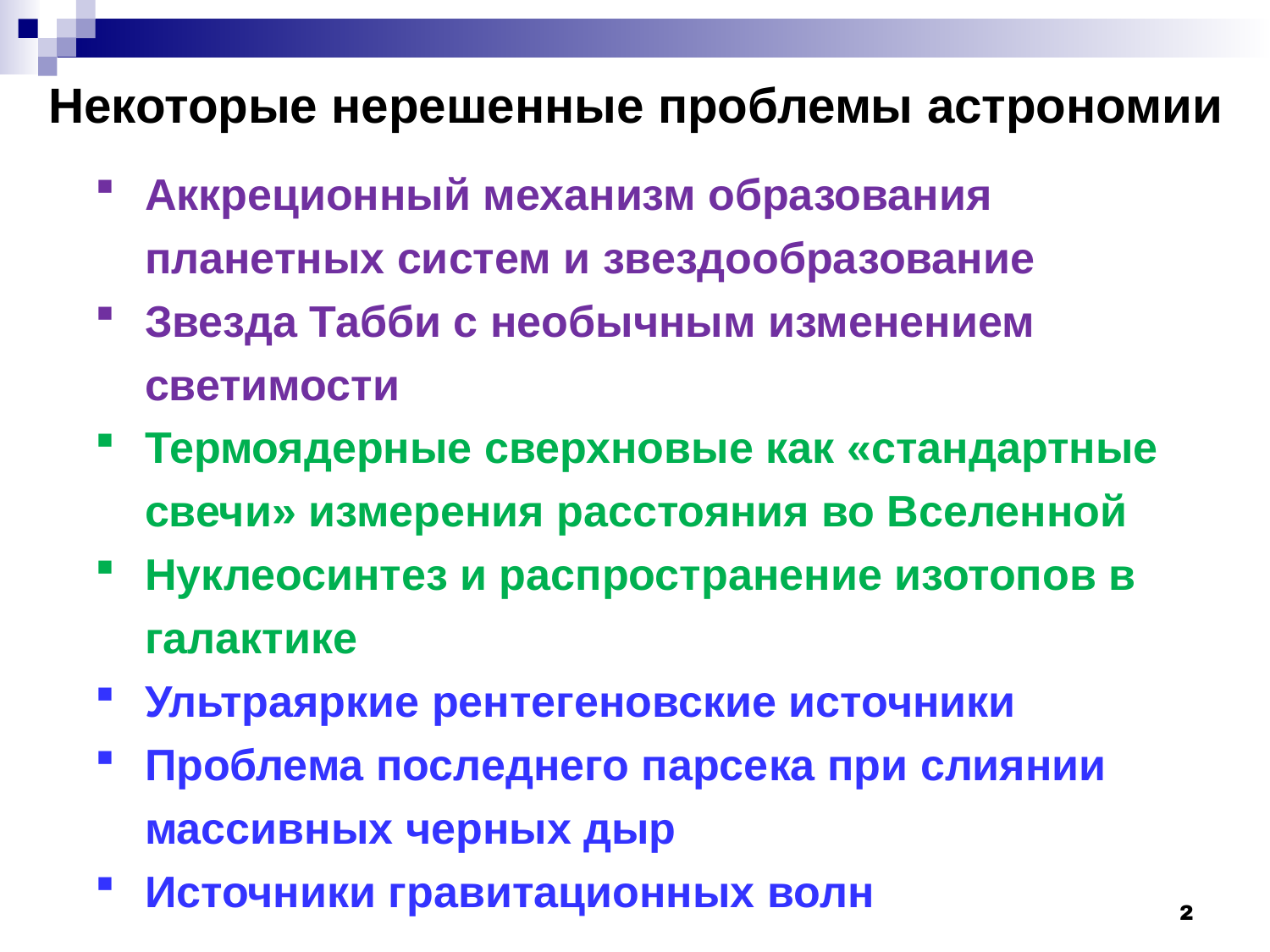

Некоторые нерешенные проблемы астрономии
Аккреционный механизм образования планетных систем и звездообразование
Звезда Табби с необычным изменением светимости
Термоядерные сверхновые как «стандартные свечи» измерения расстояния во Вселенной
Нуклеосинтез и распространение изотопов в галактике
Ультраяркие рентегеновские источники
Проблема последнего парсека при слиянии массивных черных дыр
Источники гравитационных волн
2